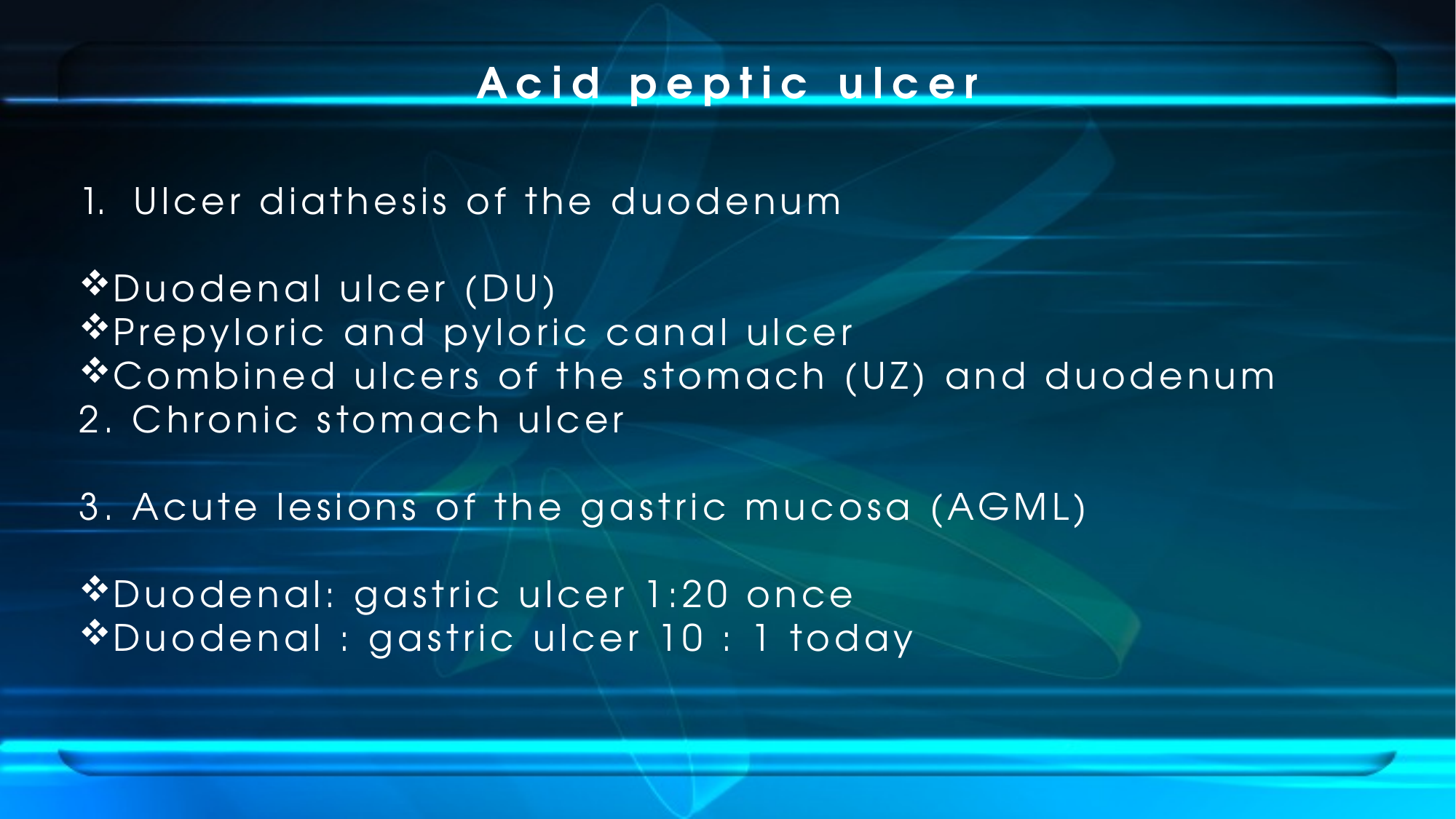

Acid peptic ulcer
Ulcer diathesis of the duodenum

Duodenal ulcer (DU)
Prepyloric and pyloric canal ulcer
Combined ulcers of the stomach (UZ) and duodenum
2. Chronic stomach ulcer

3. Acute lesions of the gastric mucosa (AGML)

Duodenal: gastric ulcer 1:20 once
Duodenal : gastric ulcer 10 : 1 today